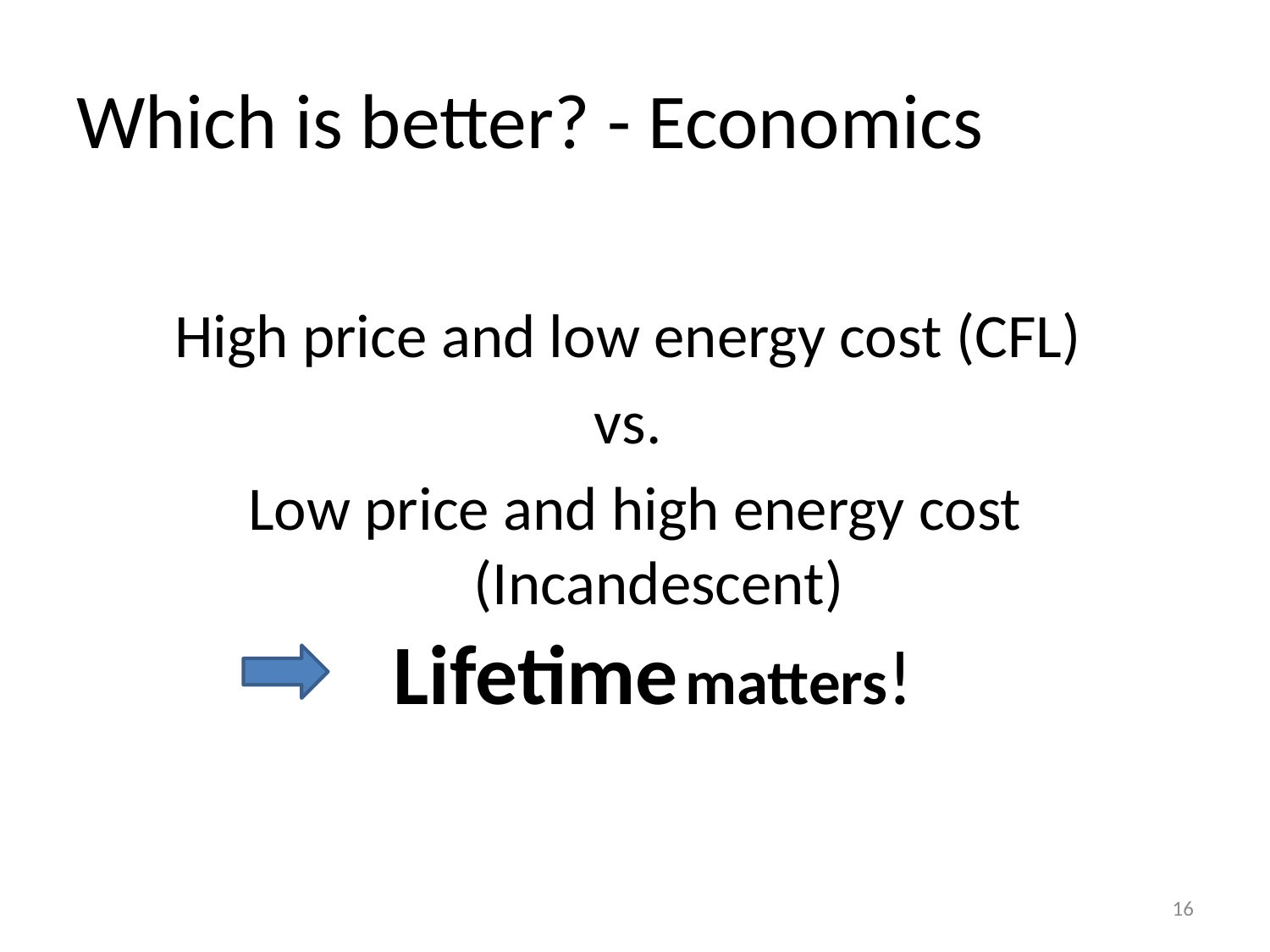

# Which is better? - Economics

High price and low energy cost (CFL)
vs.
Low price and high energy cost (Incandescent)

Lifetime matters!

16